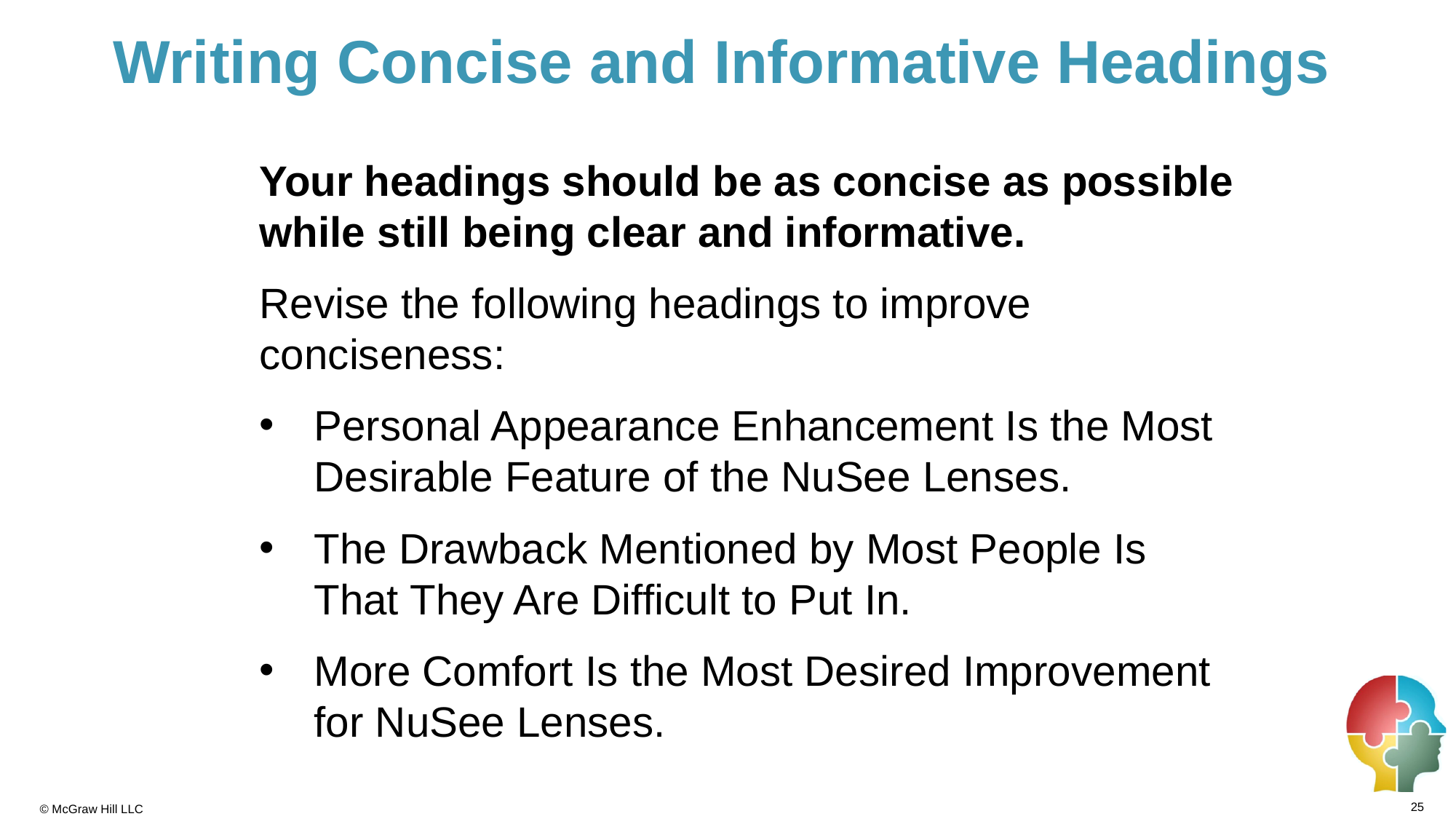

# Writing Concise and Informative Headings
Your headings should be as concise as possible while still being clear and informative.
Revise the following headings to improve conciseness:
Personal Appearance Enhancement Is the Most Desirable Feature of the NuSee Lenses.
The Drawback Mentioned by Most People Is That They Are Difficult to Put In.
More Comfort Is the Most Desired Improvement for NuSee Lenses.
25